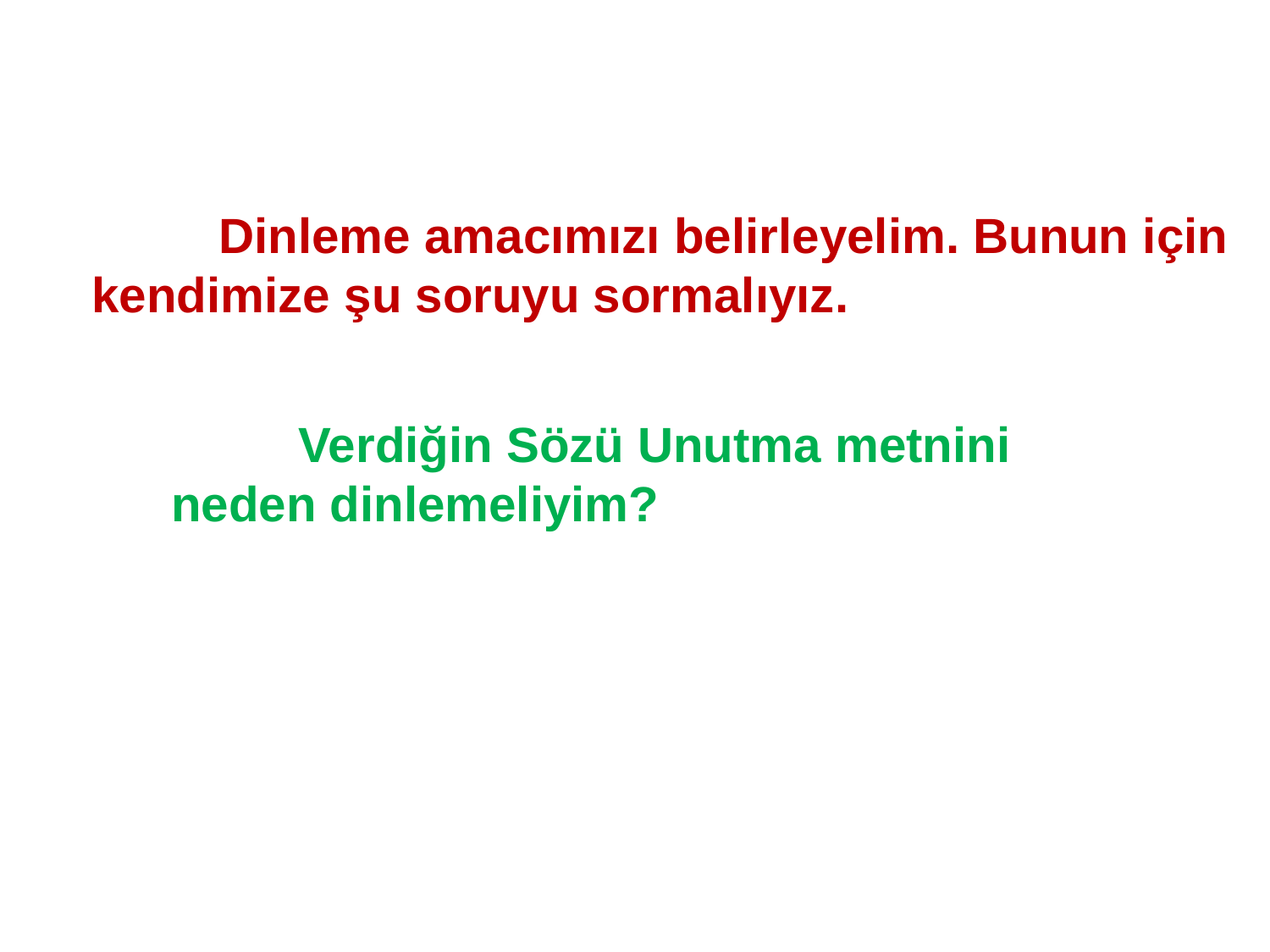

Dinleme amacımızı belirleyelim. Bunun için kendimize şu soruyu sormalıyız.
	Verdiğin Sözü Unutma metnini neden dinlemeliyim?